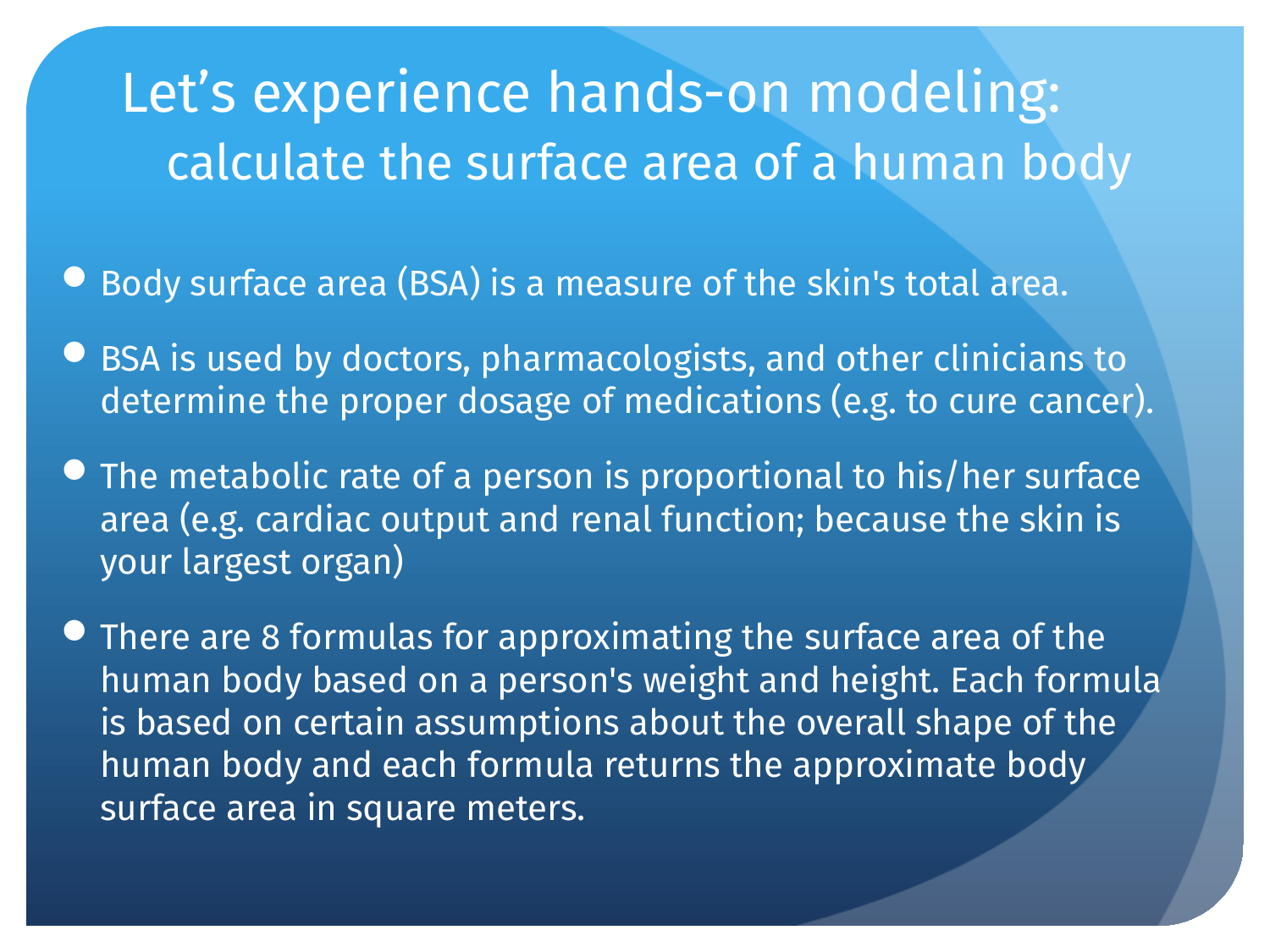

# Let’s experience hands-on modeling:         calculate the surface area of a human body
Body surface area (BSA) is a measure of the skin's total area.
BSA is used by doctors, pharmacologists, and other clinicians to determine the proper dosage of medications (e.g. to cure cancer).
The metabolic rate of a person is proportional to his/her surface area (e.g. cardiac output and renal function; because the skin is your largest organ)
There are 8 formulas for approximating the surface area of the human body based on a person's weight and height. Each formula is based on certain assumptions about the overall shape of the human body and each formula returns the approximate body surface area in square meters.